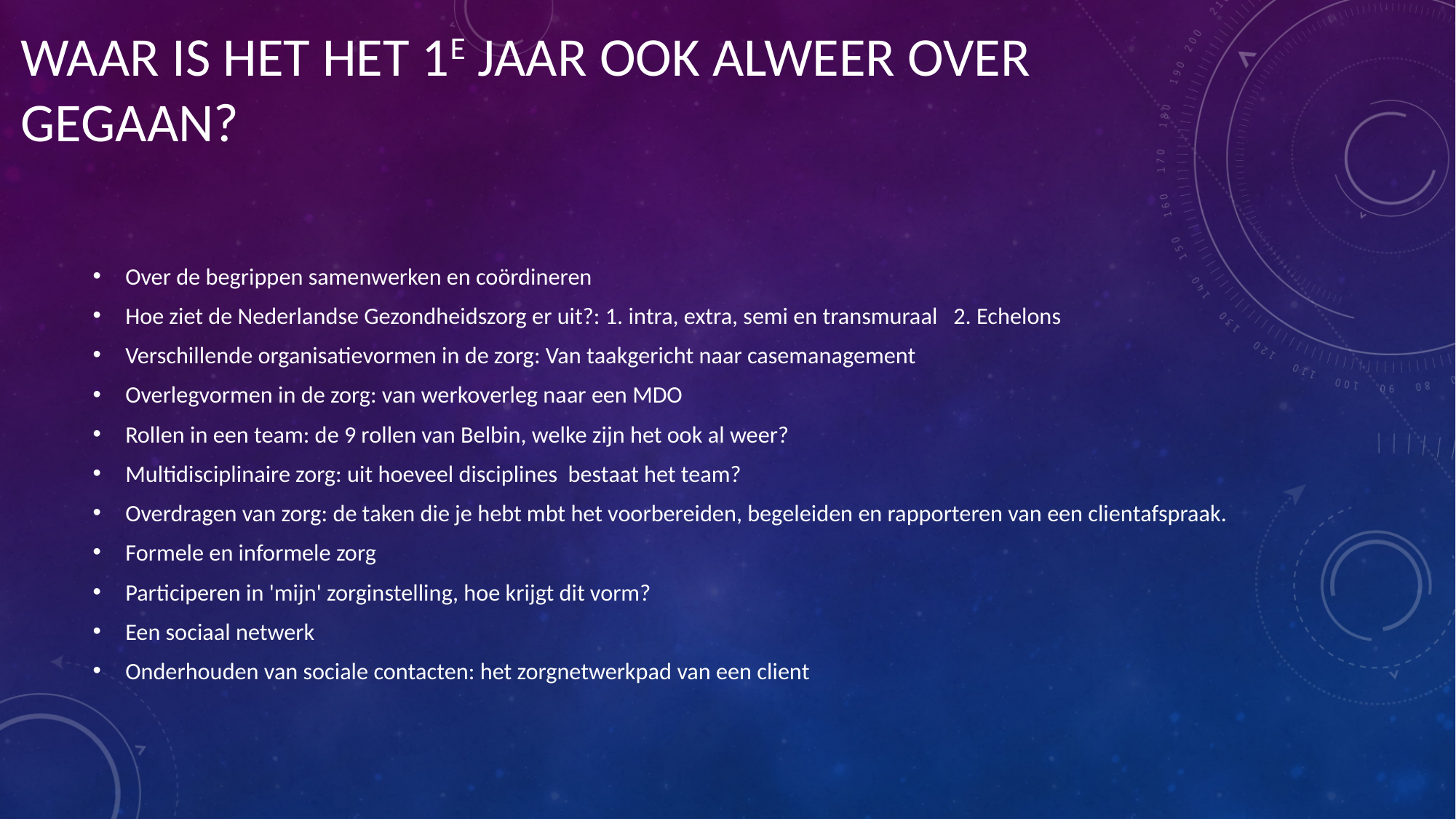

# Waar is het het 1e jaar ook alweer over gegaan?
Over de begrippen samenwerken en coördineren
Hoe ziet de Nederlandse Gezondheidszorg er uit?: 1. intra, extra, semi en transmuraal   2. Echelons
Verschillende organisatievormen in de zorg: Van taakgericht naar casemanagement
Overlegvormen in de zorg: van werkoverleg naar een MDO
Rollen in een team: de 9 rollen van Belbin, welke zijn het ook al weer?
Multidisciplinaire zorg: uit hoeveel disciplines  bestaat het team?
Overdragen van zorg: de taken die je hebt mbt het voorbereiden, begeleiden en rapporteren van een clientafspraak.
Formele en informele zorg
Participeren in 'mijn' zorginstelling, hoe krijgt dit vorm?
Een sociaal netwerk
Onderhouden van sociale contacten: het zorgnetwerkpad van een client